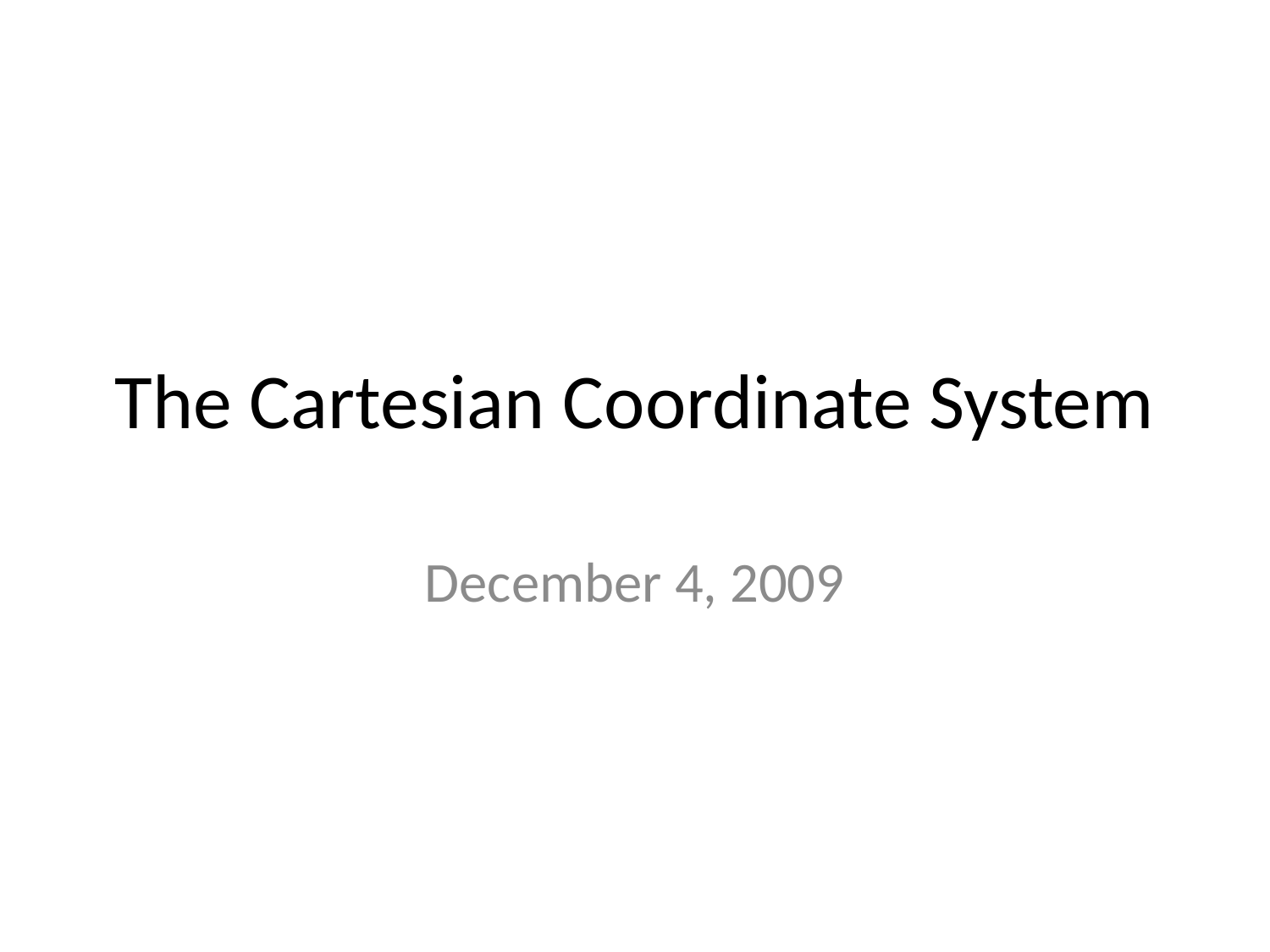

# The Cartesian Coordinate System
December 4, 2009